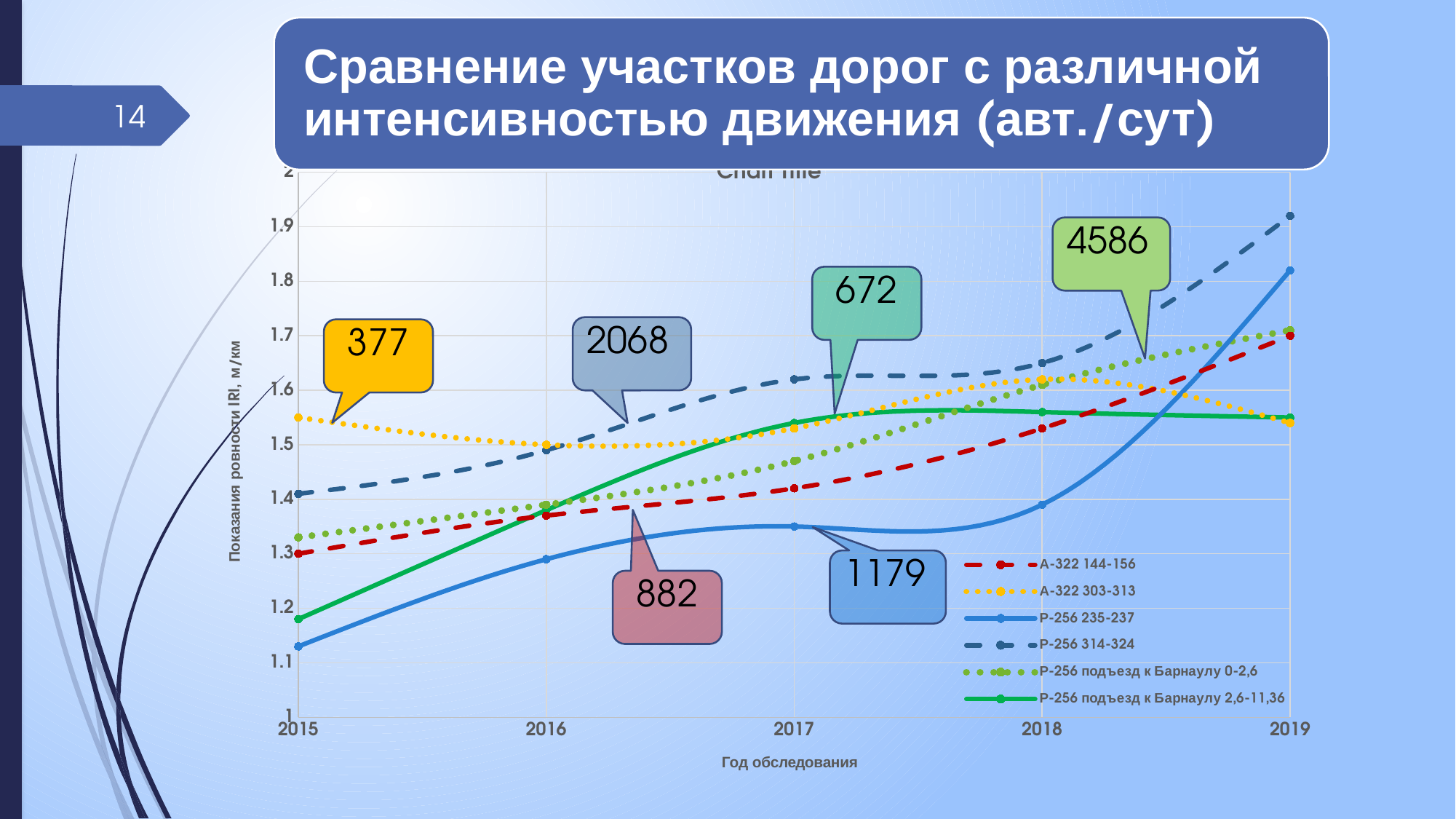

Сравнение участков дорог с различной интенсивностью движения (авт./сут)
14

### Chart:

| Category | А-322 144-156 | А-322 303-313 | Р-256 235-237 | Р-256 314-324 | Р-256 подъезд к Барнаулу 0-2,6 | Р-256 подъезд к Барнаулу 2,6-11,36 |
|---|---|---|---|---|---|---|